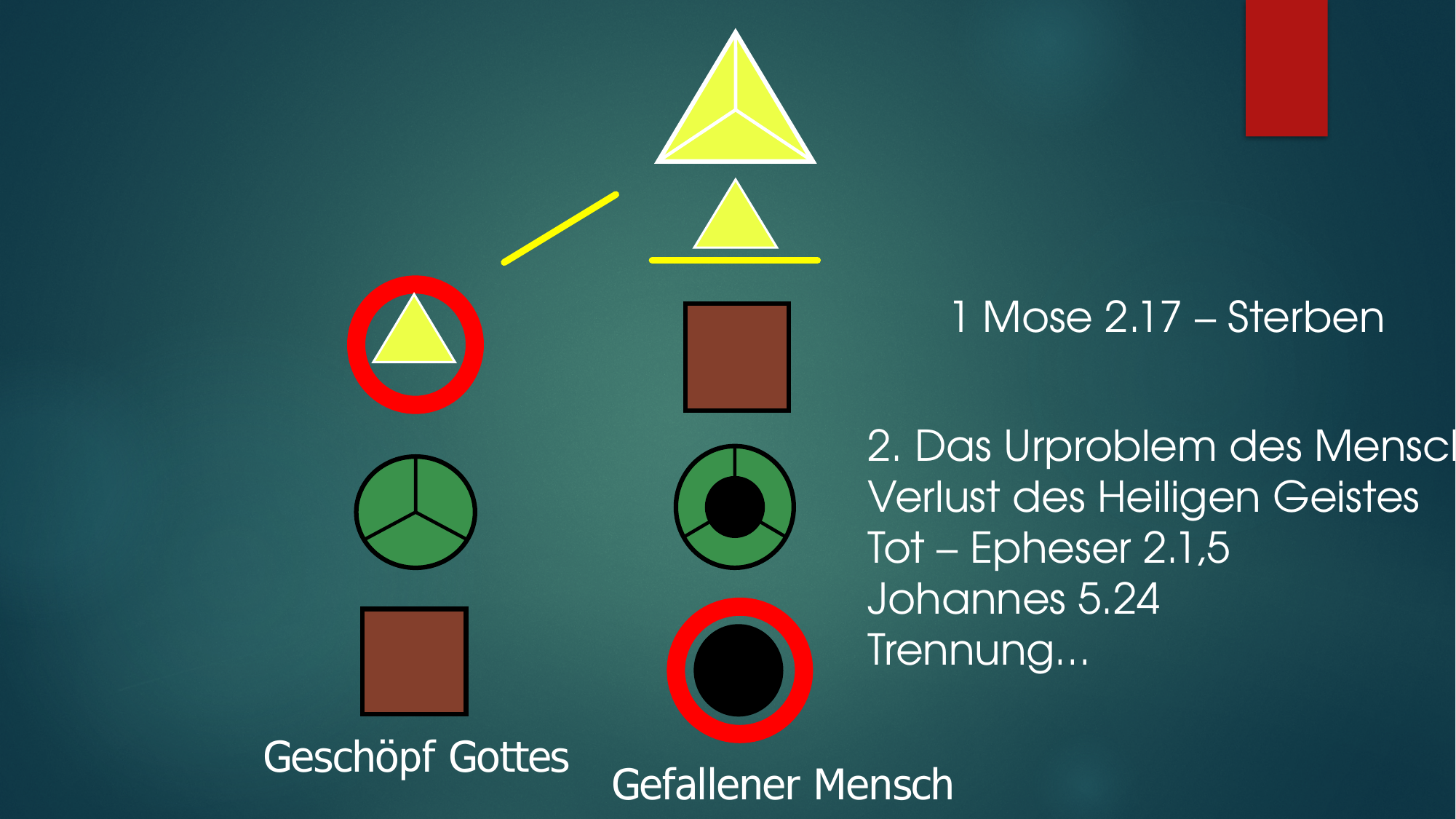

1 Mose 2.17 – Sterben

2. Das Urproblem des Menschen:
Verlust des Heiligen Geistes
Tot – Epheser 2.1,5
Johannes 5.24
Trennung…

Geschöpf Gottes
Gefallener Mensch